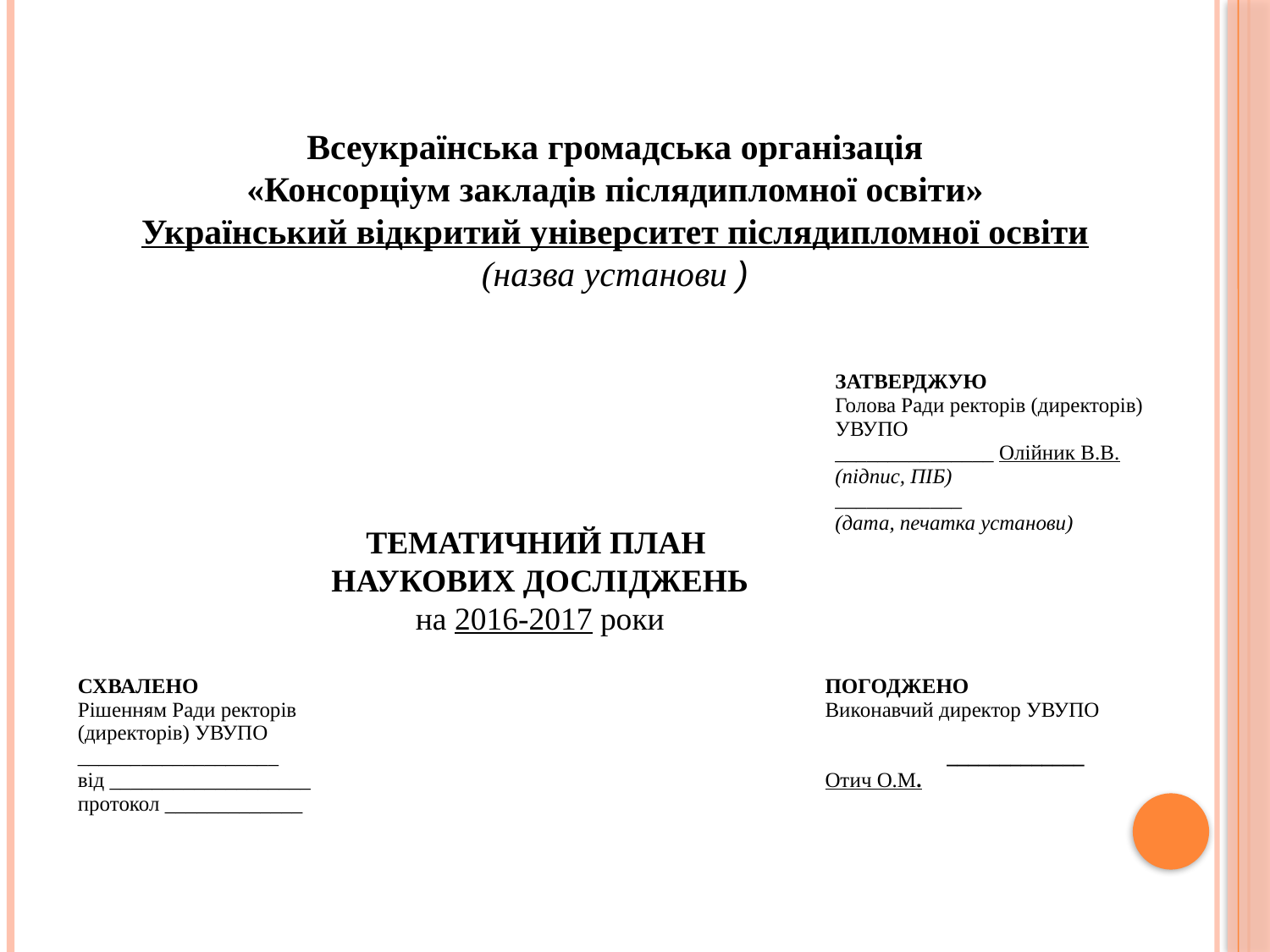

Всеукраїнська громадська організація
«Консорціум закладів післядипломної освіти»
Український відкритий університет післядипломної освіти
(назва установи )

|  |
| --- |
|  |  | ЗАТВЕРДЖУЮ Голова Ради ректорів (директорів) УВУПО \_\_\_\_\_\_\_\_\_\_\_\_\_\_\_ Олійник В.В. (підпис, ПІБ) \_\_\_\_\_\_\_\_\_\_\_\_ (дата, печатка установи) |
| --- | --- | --- |
ТЕМАТИЧНИЙ ПЛАН
НАУКОВИХ ДОСЛІДЖЕНЬ
на 2016-2017 роки

| СХВАЛЕНО Рішенням Ради ректорів (директорів) УВУПО \_\_\_\_\_\_\_\_\_\_\_\_\_\_\_\_\_\_\_ від \_\_\_\_\_\_\_\_\_\_\_\_\_\_\_\_\_\_\_ протокол \_\_\_\_\_\_\_\_\_\_\_\_\_ |  | ПОГОДЖЕНО Виконавчий директор УВУПО \_\_\_\_\_\_\_\_\_\_\_\_\_ Отич О.М. |
| --- | --- | --- |